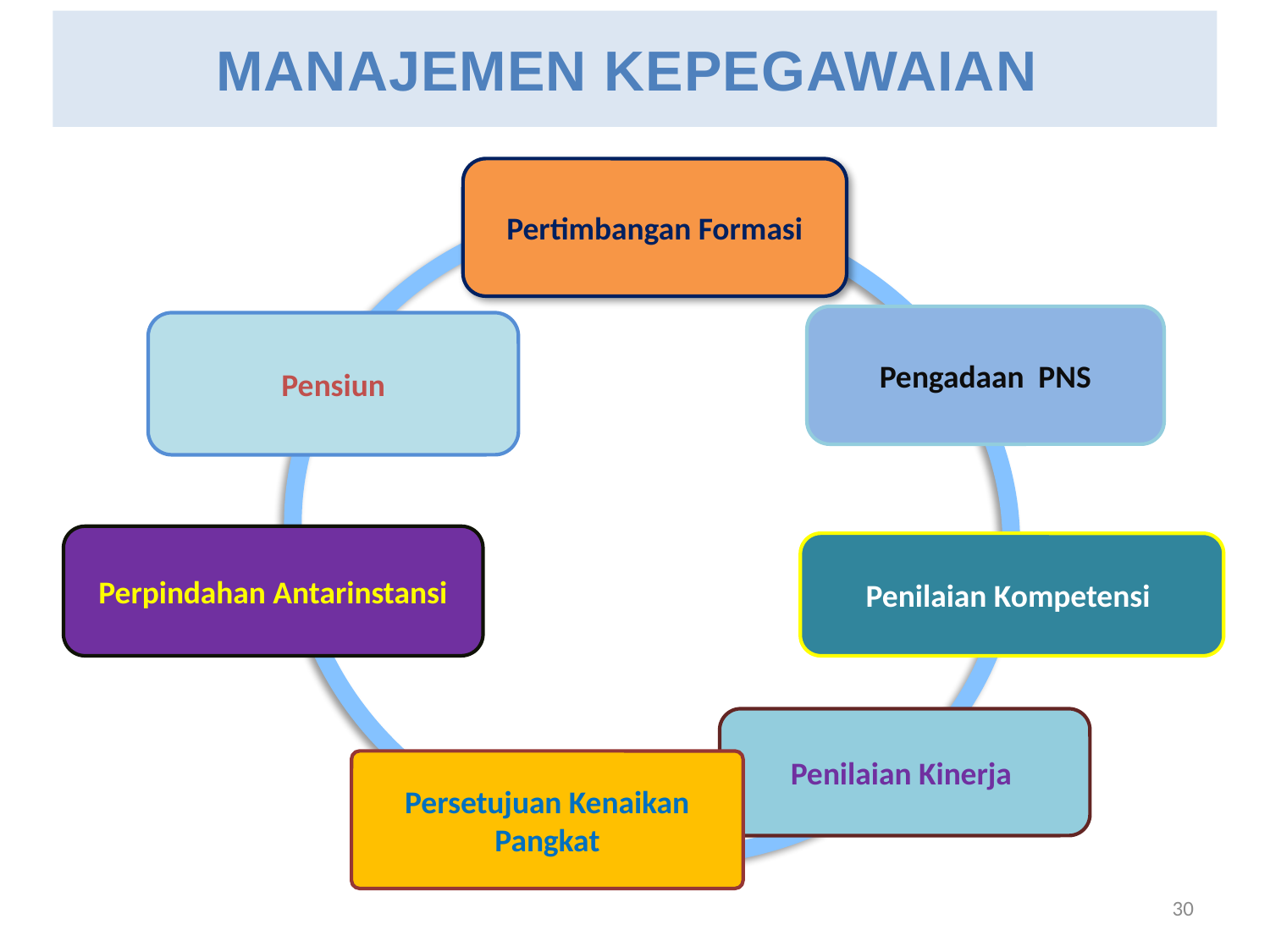

# MANAJEMEN KEPEGAWAIAN
Pertimbangan Formasi

Pengadaan  PNS
Pensiun
Perpindahan Antarinstansi
Penilaian Kompetensi
Penilaian Kinerja
Persetujuan Kenaikan Pangkat
30